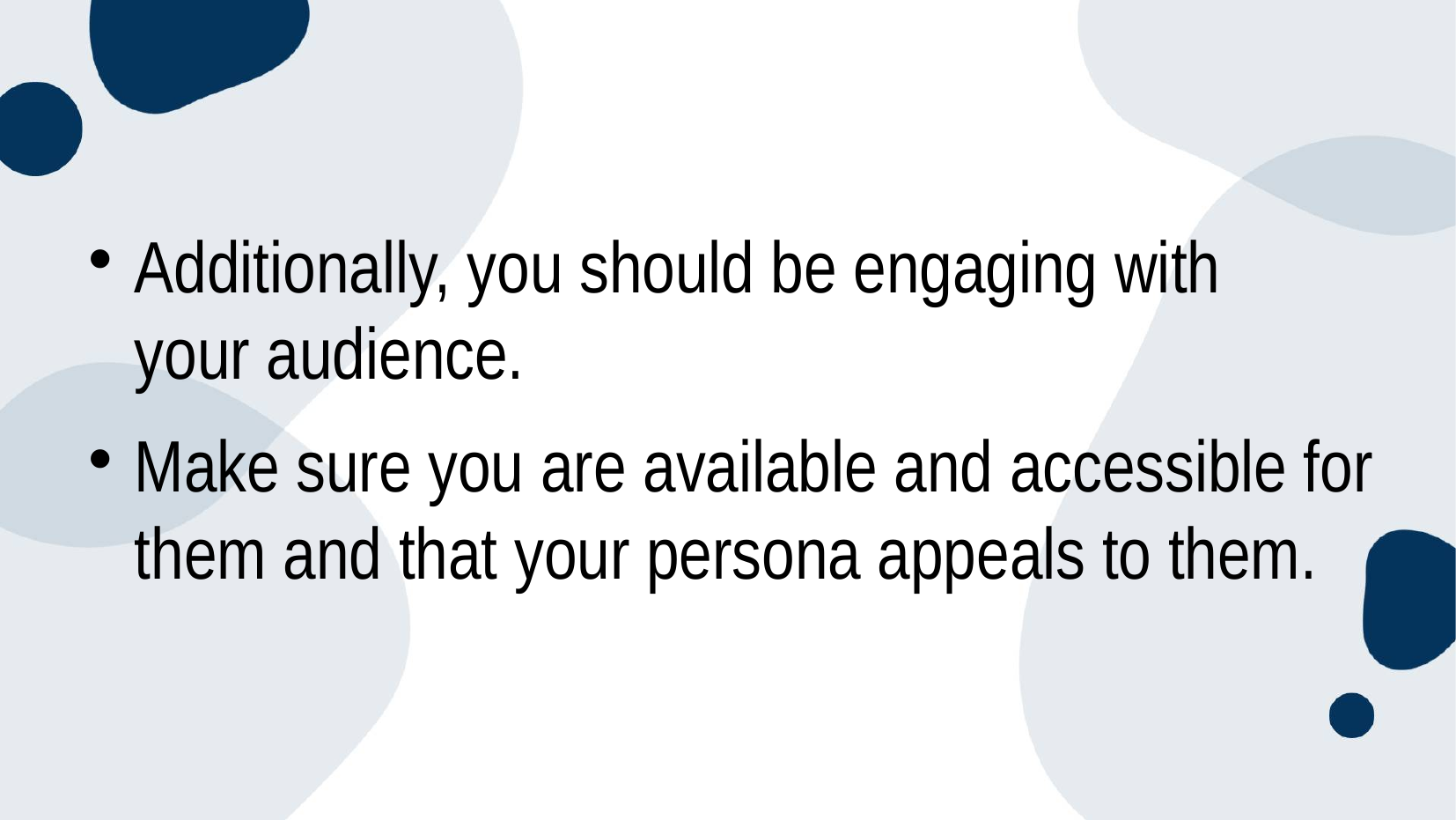

Additionally, you should be engaging with    your audience.
Make sure you are available and accessible for them and that your persona appeals to them.